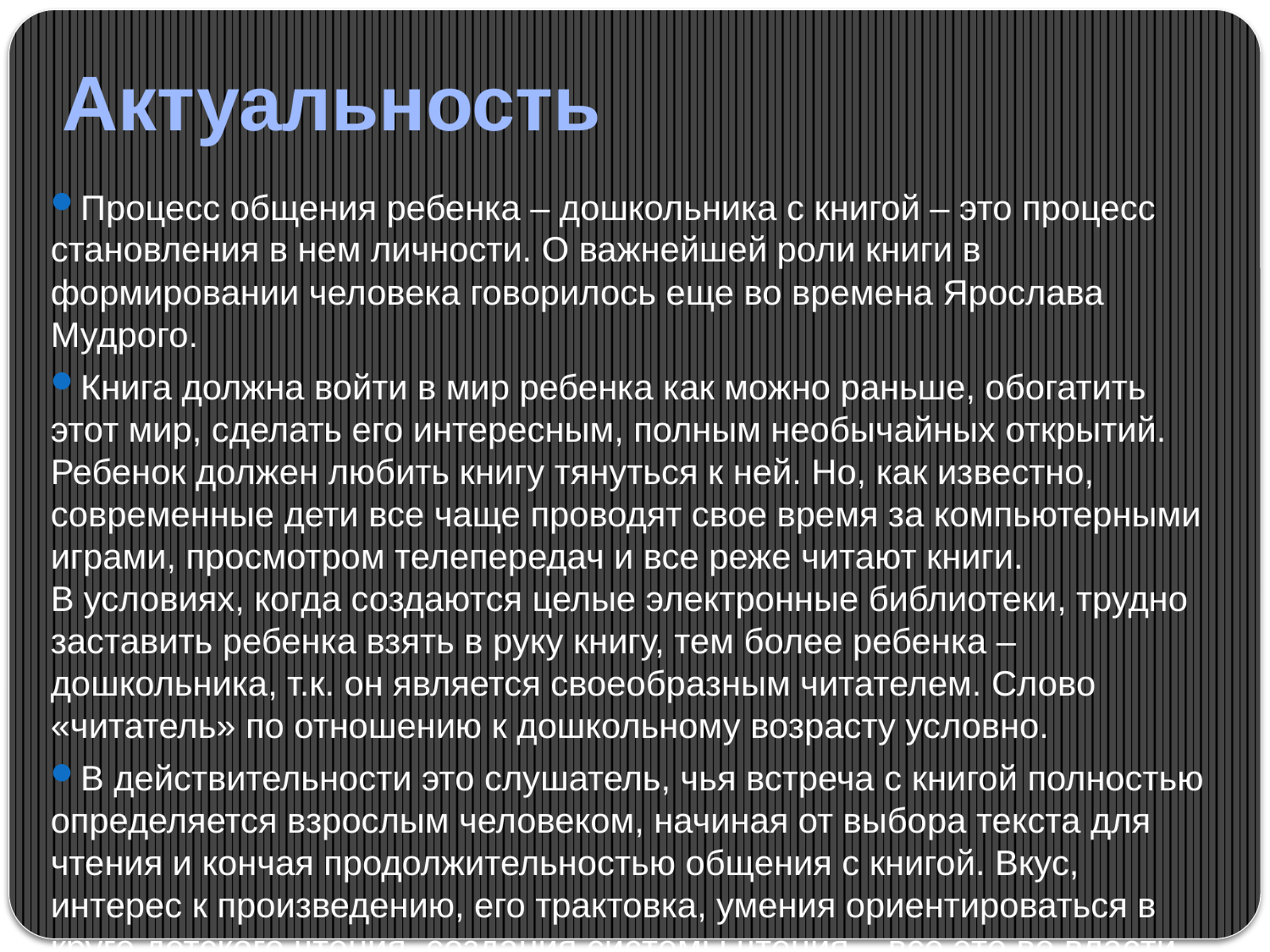

# Актуальность
Процесс общения ребенка – дошкольника с книгой – это процесс становления в нем личности. О важнейшей роли книги в формировании человека говорилось еще во времена Ярослава Мудрого.
Книга должна войти в мир ребенка как можно раньше, обогатить этот мир, сделать его интересным, полным необычайных открытий. Ребенок должен любить книгу тянуться к ней. Но, как известно, современные дети все чаще проводят свое время за компьютерными играми, просмотром телепередач и все реже читают книги.
В условиях, когда создаются целые электронные библиотеки, трудно заставить ребенка взять в руку книгу, тем более ребенка – дошкольника, т.к. он является своеобразным читателем. Слово «читатель» по отношению к дошкольному возрасту условно.
В действительности это слушатель, чья встреча с книгой полностью определяется взрослым человеком, начиная от выбора текста для чтения и кончая продолжительностью общения с книгой. Вкус, интерес к произведению, его трактовка, умения ориентироваться в круге детского чтения, создания системы чтения – все это во власти взрослого.